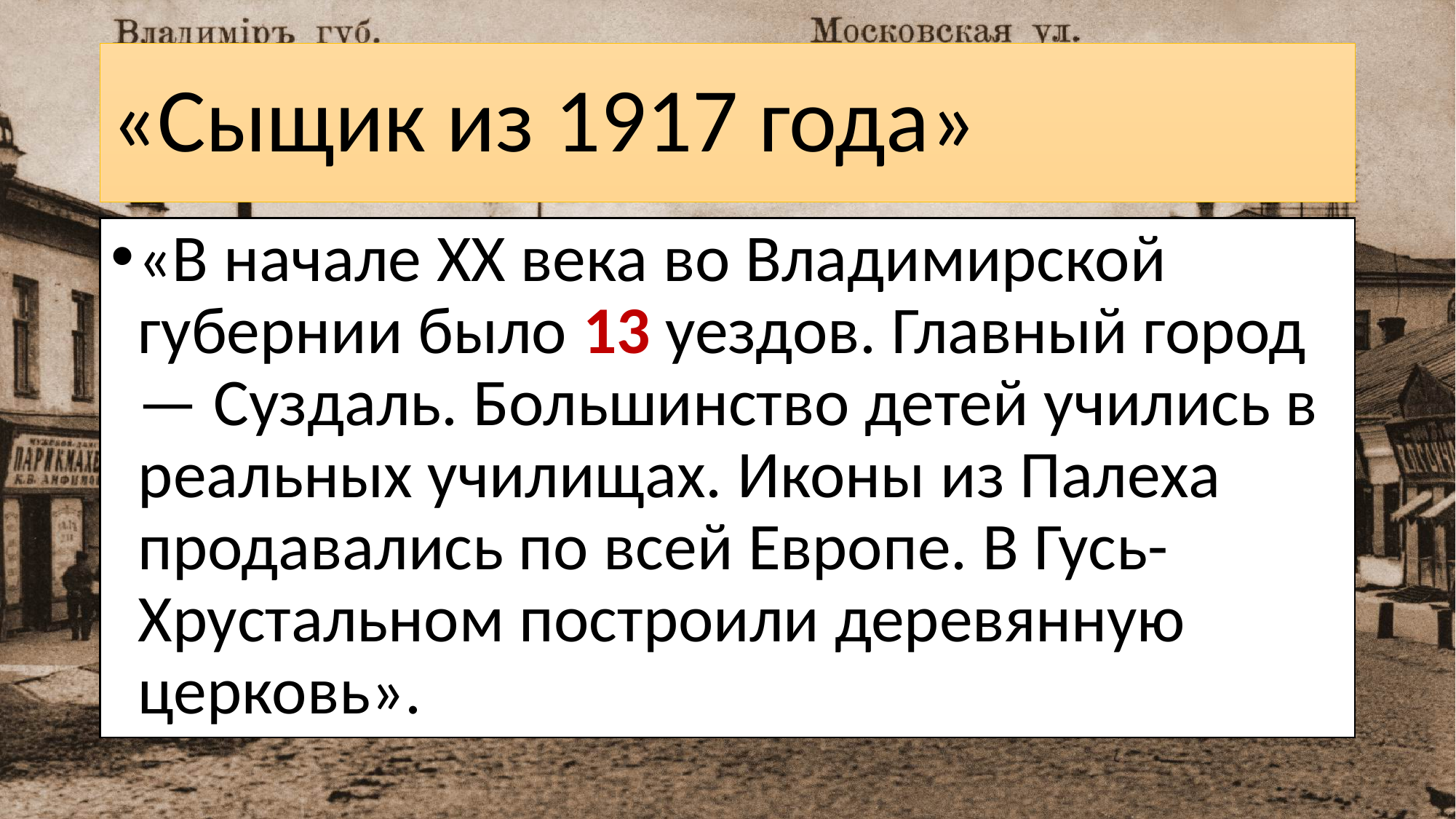

# «Сыщик из 1917 года»
«В начале XX века во Владимирской губернии было 13 уездов. Главный город — Суздаль. Большинство детей учились в реальных училищах. Иконы из Палеха продавались по всей Европе. В Гусь-Хрустальном построили деревянную церковь».